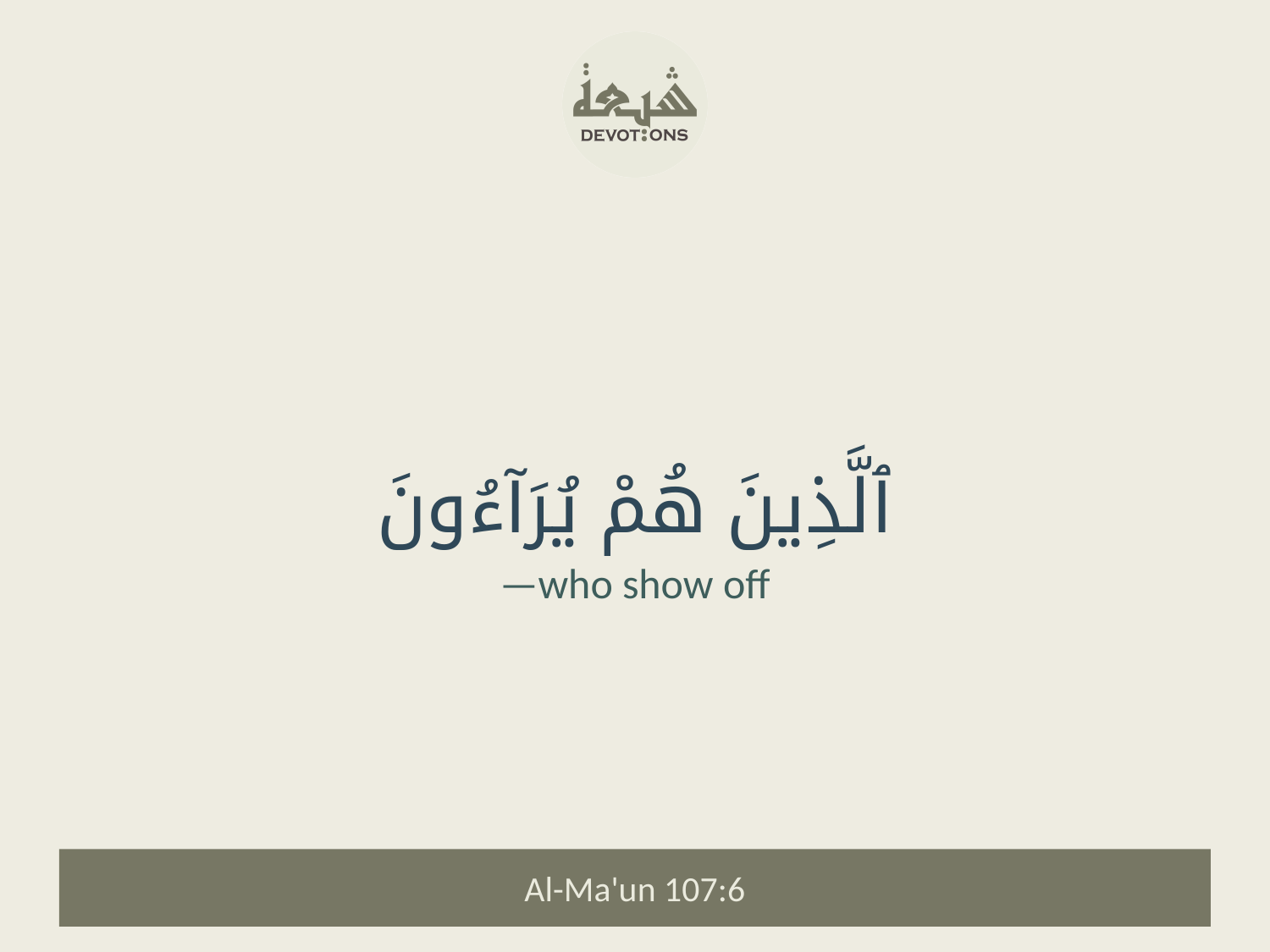

ٱلَّذِينَ هُمْ يُرَآءُونَ
—who show off
Al-Ma'un 107:6